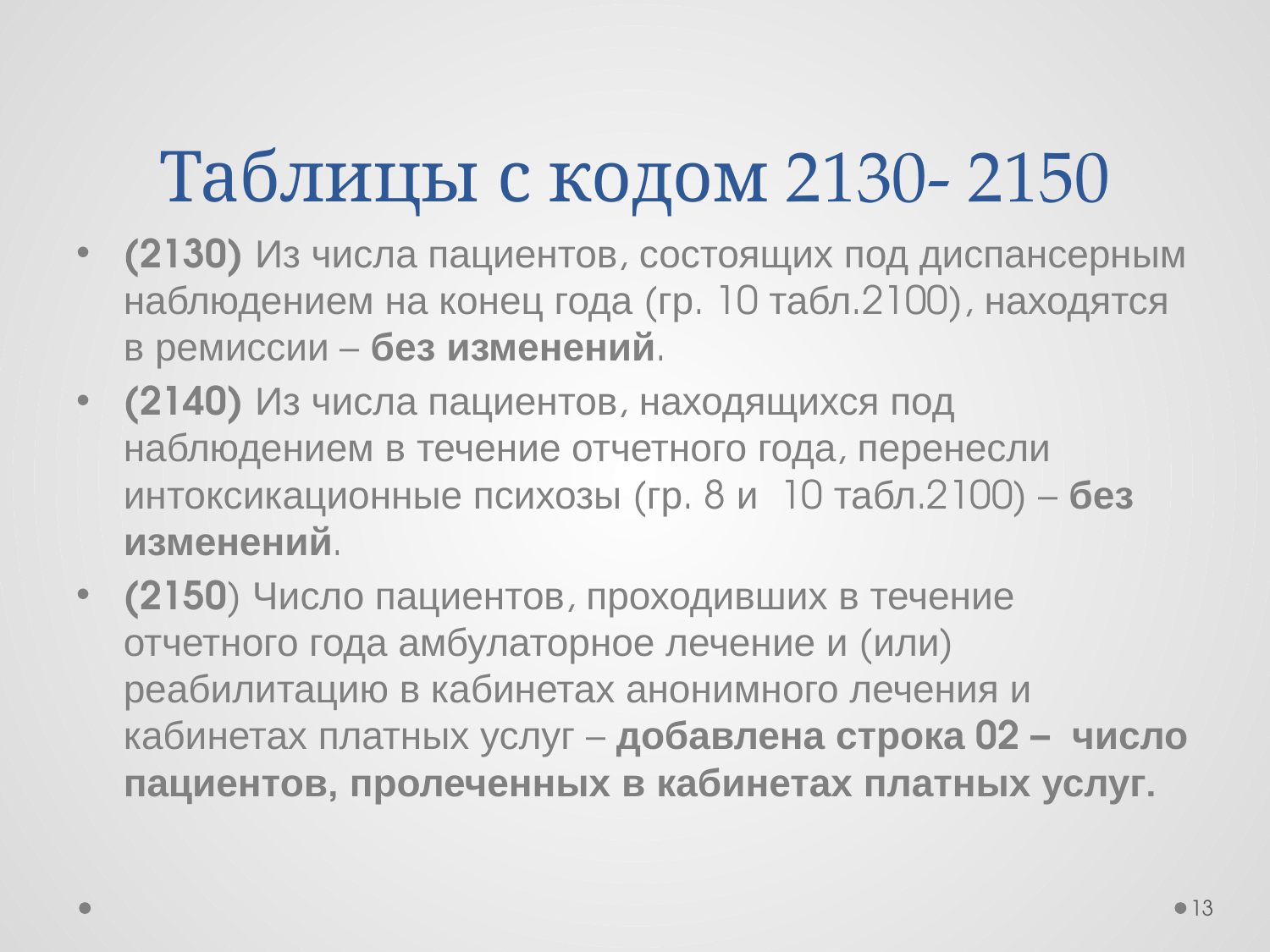

# Таблицы с кодом 2130- 2150
(2130) Из числа пациентов, состоящих под диспансерным наблюдением на конец года (гр. 10 табл.2100), находятся в ремиссии – без изменений.
(2140) Из числа пациентов, находящихся под наблюдением в течение отчетного года, перенесли интоксикационные психозы (гр. 8 и  10 табл.2100) – без изменений.
(2150) Число пациентов, проходивших в течение отчетного года амбулаторное лечение и (или) реабилитацию в кабинетах анонимного лечения и кабинетах платных услуг – добавлена строка 02 –  число пациентов, пролеченных в кабинетах платных услуг.

13